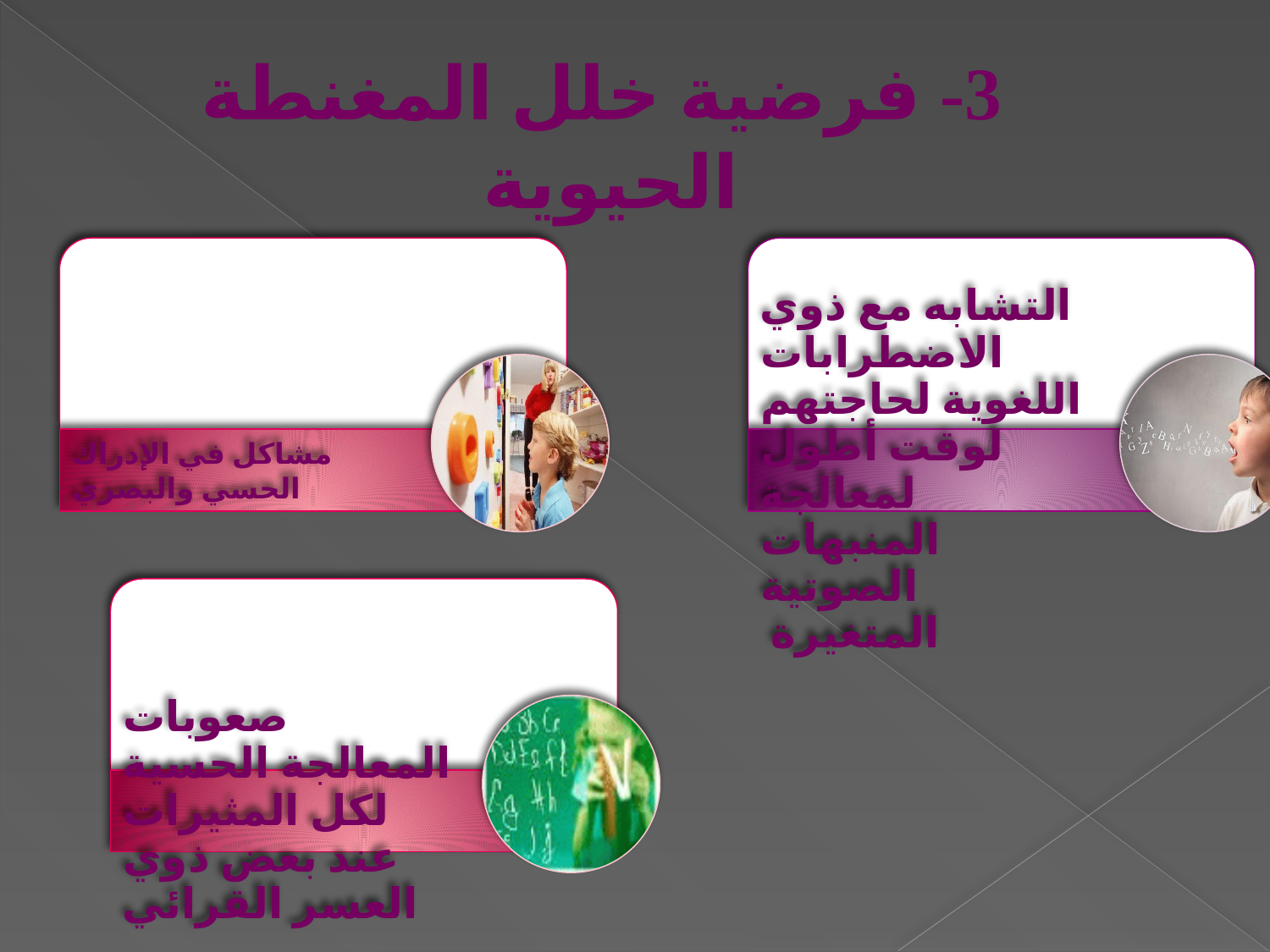

# 3- فرضية خلل المغنطة الحيوية
صعوبات المعالجة الحسية لكل المثيرات عند بعض ذوي العسر القرائي